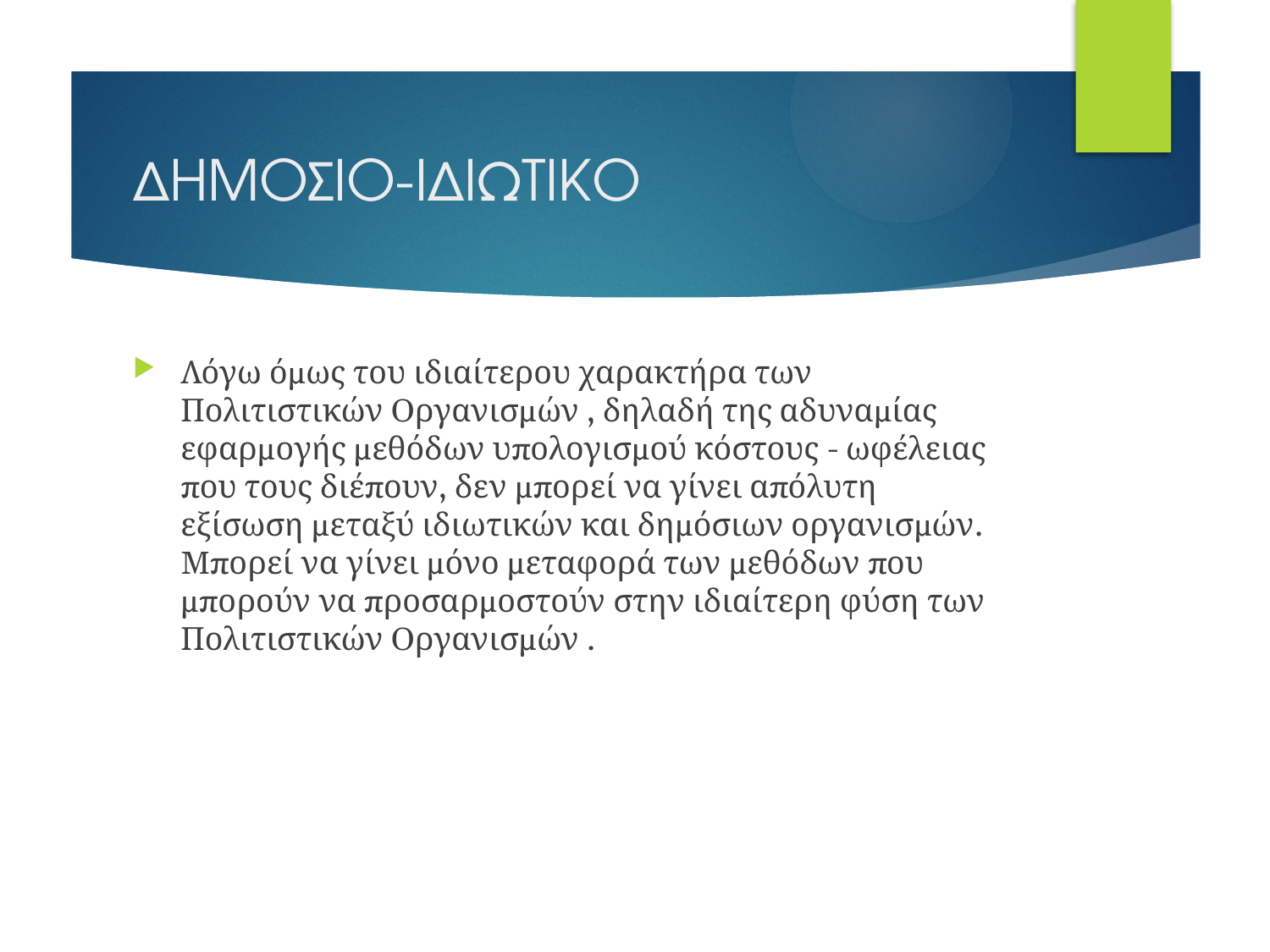

# ΔΗΜΟΣΙΟ-ΙΔΙΩΤΙΚΟ
Λόγω όμως του ιδιαίτερου χαρακτήρα των Πολιτιστικών Οργανισμών , δηλαδή της αδυναμίας εφαρμογής μεθόδων υπολογισμού κόστους - ωφέλειας που τους διέπουν, δεν μπορεί να γίνει απόλυτη εξίσωση μεταξύ ιδιωτικών και δημόσιων οργανισμών. Μπορεί να γίνει μόνο μεταφορά των μεθόδων που μπορούν να προσαρμοστούν στην ιδιαίτερη φύση των Πολιτιστικών Οργανισμών .